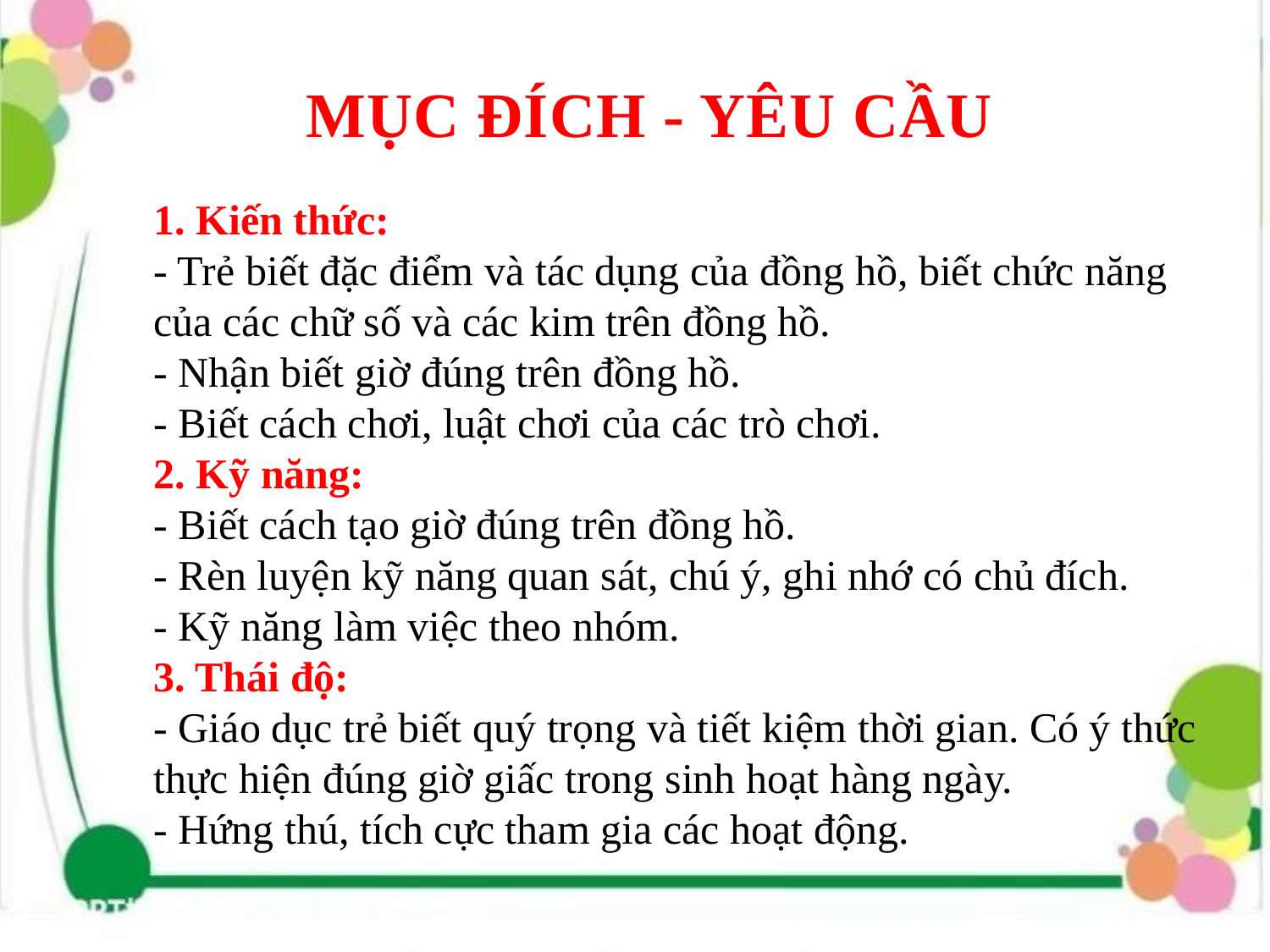

MỤC ĐÍCH - YÊU CẦU
1. Kiến thức:
- Trẻ biết đặc điểm và tác dụng của đồng hồ, biết chức năng của các chữ số và các kim trên đồng hồ.
- Nhận biết giờ đúng trên đồng hồ.
- Biết cách chơi, luật chơi của các trò chơi.
2. Kỹ năng:
- Biết cách tạo giờ đúng trên đồng hồ.
- Rèn luyện kỹ năng quan sát, chú ý, ghi nhớ có chủ đích.
- Kỹ năng làm việc theo nhóm.
3. Thái độ:
- Giáo dục trẻ biết quý trọng và tiết kiệm thời gian. Có ý thức thực hiện đúng giờ giấc trong sinh hoạt hàng ngày.
- Hứng thú, tích cực tham gia các hoạt động.